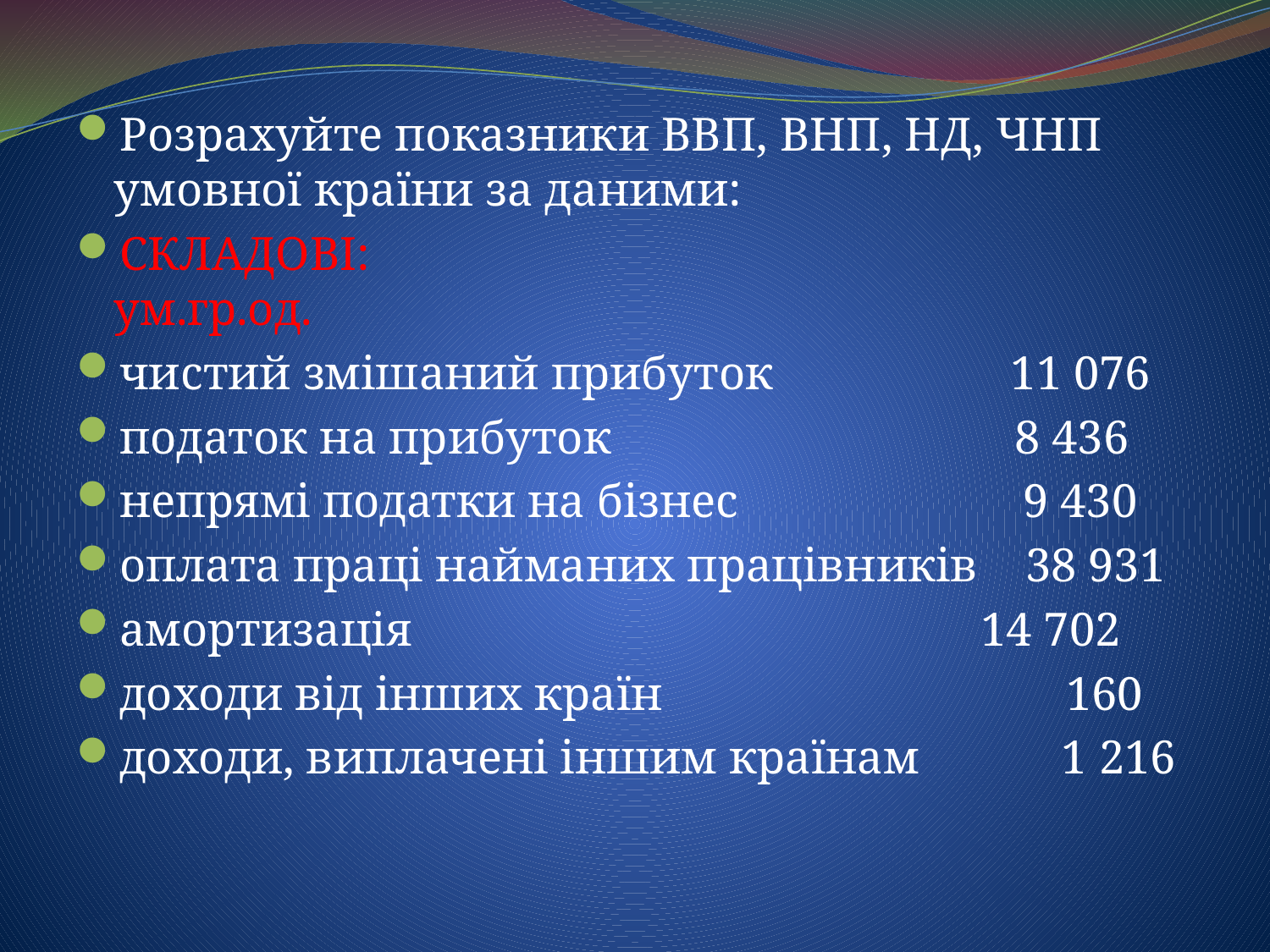

Розрахуйте показники ВВП, ВНП, НД, ЧНП умовної країни за даними:
СКЛАДОВІ:                                                        ум.гр.од.
чистий змішаний прибуток                    11 076
податок на прибуток                                  8 436
непрямі податки на бізнес                        9 430
оплата праці найманих працівників    38 931
амортизація                                                14 702
доходи від інших країн                                  160
доходи, виплачені іншим країнам            1 216